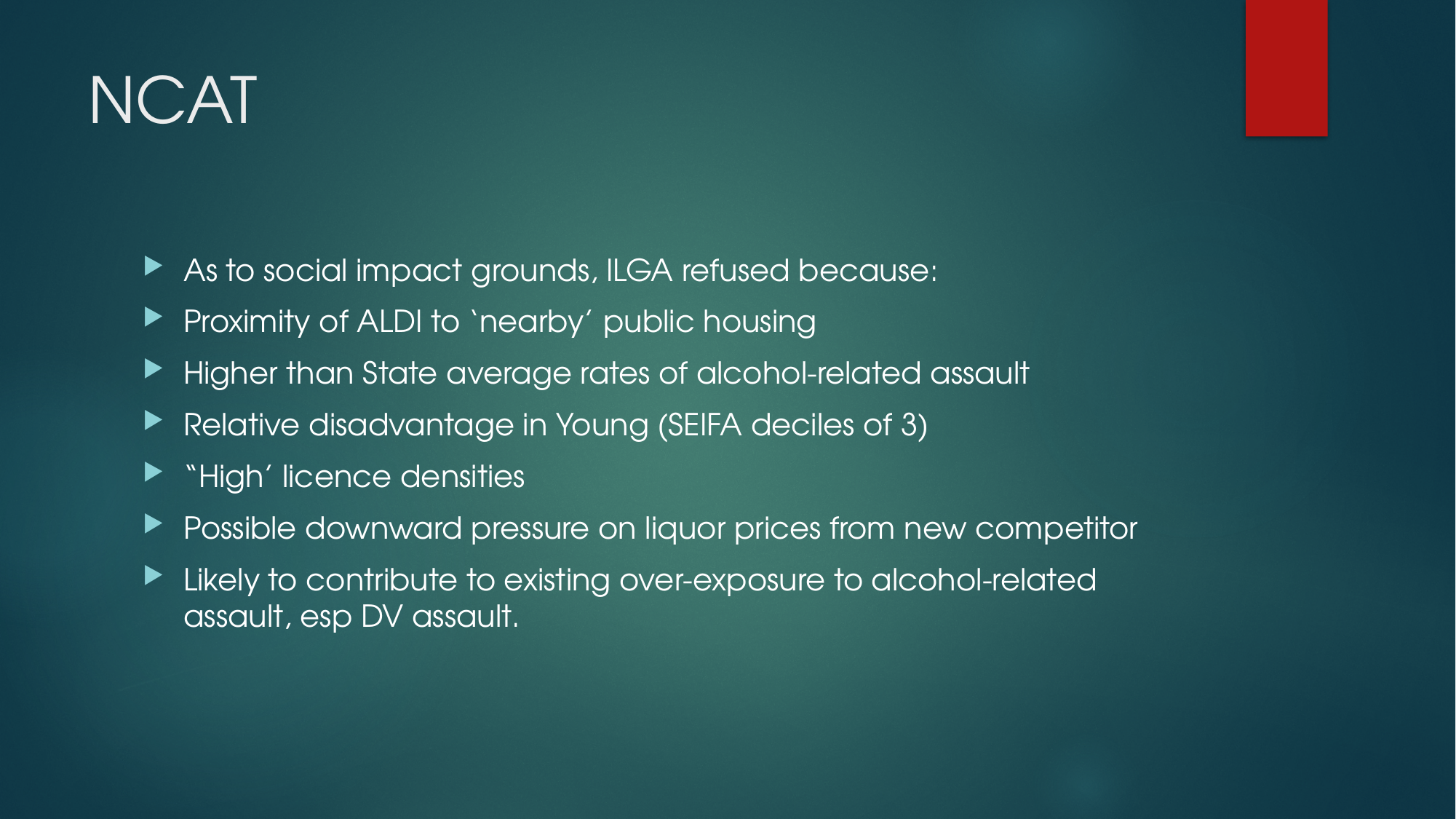

# NCAT
As to social impact grounds, ILGA refused because:
Proximity of ALDI to ‘nearby’ public housing
Higher than State average rates of alcohol-related assault
Relative disadvantage in Young (SEIFA deciles of 3)
“High’ licence densities
Possible downward pressure on liquor prices from new competitor
Likely to contribute to existing over-exposure to alcohol-related assault, esp DV assault.